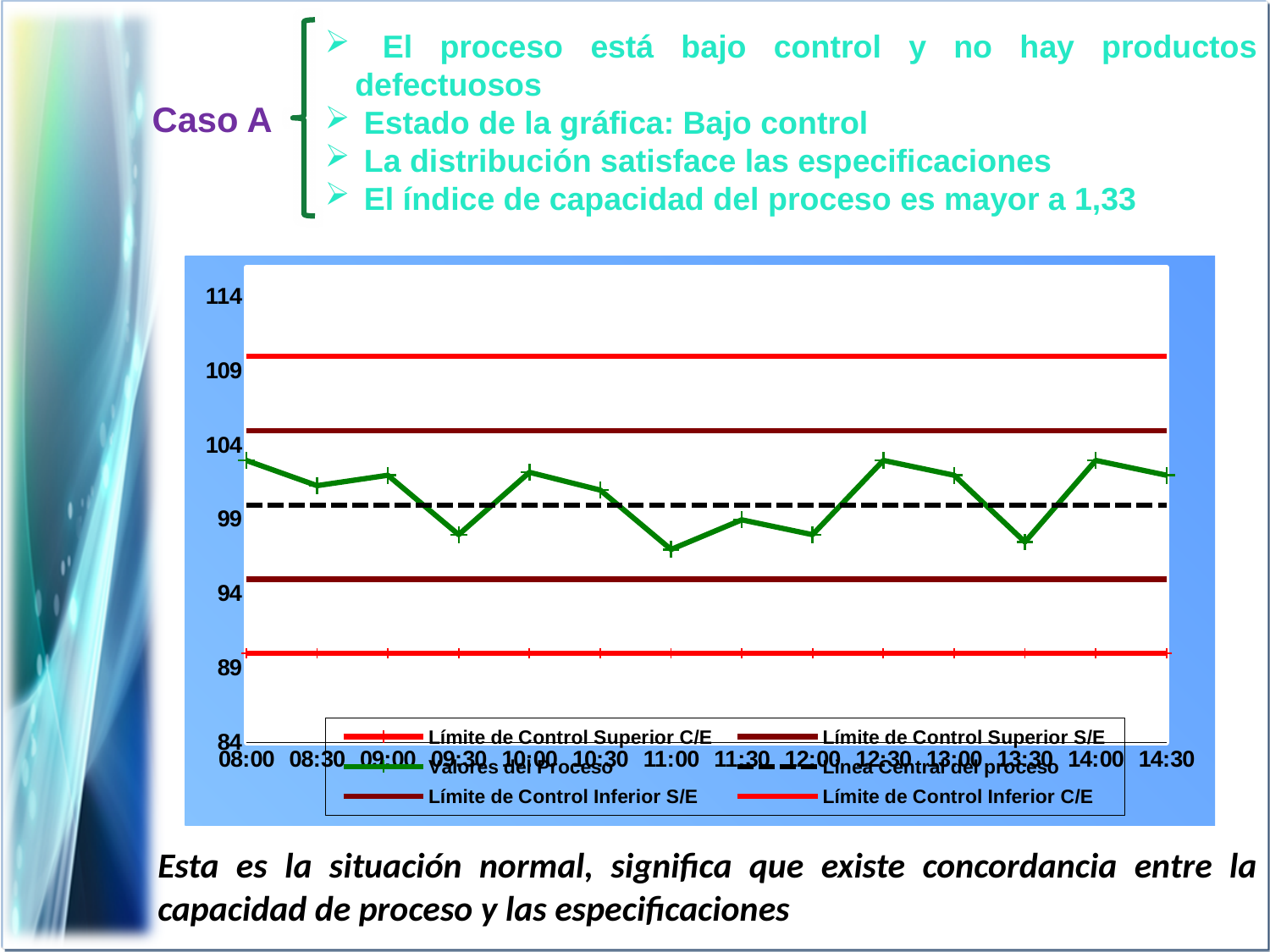

El proceso está bajo control y no hay productos defectuosos
 Estado de la gráfica: Bajo control
 La distribución satisface las especificaciones
 El índice de capacidad del proceso es mayor a 1,33
Caso A

### Chart

| Category | Límite de Control Superior C/E | Límite de Control Superior S/E | Valores del Proceso | Linea Central del proceso | Límite de Control Inferior S/E | Límite de Control Inferior C/E |
|---|---|---|---|---|---|---|
| 0.33333333333333331 | 90.0 | 95.0 | 103.0 | 100.0 | 105.0 | 110.0 |
| 0.35416666666666707 | 90.0 | 95.0 | 101.3 | 100.0 | 105.0 | 110.0 |
| 0.37500000000000033 | 90.0 | 95.0 | 102.0 | 100.0 | 105.0 | 110.0 |
| 0.39583333333333331 | 90.0 | 95.0 | 98.0 | 100.0 | 105.0 | 110.0 |
| 0.41666666666666707 | 90.0 | 95.0 | 102.2 | 100.0 | 105.0 | 110.0 |
| 0.43750000000000033 | 90.0 | 95.0 | 101.0 | 100.0 | 105.0 | 110.0 |
| 0.45833333333333326 | 90.0 | 95.0 | 97.0 | 100.0 | 105.0 | 110.0 |
| 0.47916666666666707 | 90.0 | 95.0 | 99.0 | 100.0 | 105.0 | 110.0 |
| 0.5 | 90.0 | 95.0 | 98.0 | 100.0 | 105.0 | 110.0 |
| 0.5208333333333337 | 90.0 | 95.0 | 103.0 | 100.0 | 105.0 | 110.0 |
| 0.54166666666666652 | 90.0 | 95.0 | 102.0 | 100.0 | 105.0 | 110.0 |
| 0.5625 | 90.0 | 95.0 | 97.5 | 100.0 | 105.0 | 110.0 |
| 0.58333333333333348 | 90.0 | 95.0 | 103.0 | 100.0 | 105.0 | 110.0 |
| 0.60416666666666652 | 90.0 | 95.0 | 102.0 | 100.0 | 105.0 | 110.0 |
Esta es la situación normal, significa que existe concordancia entre la capacidad de proceso y las especificaciones